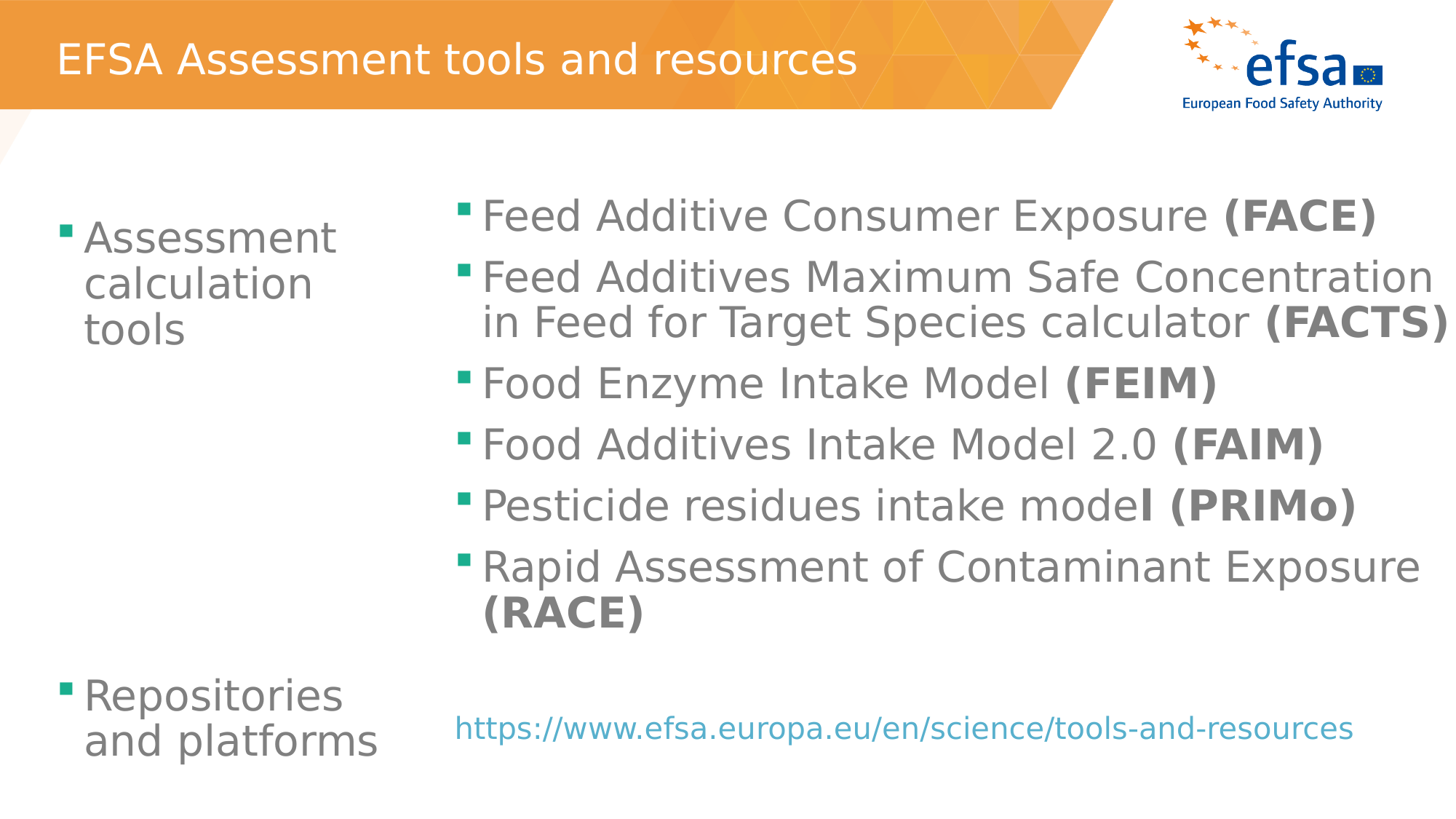

# EFSA Assessment tools and resources
Feed Additive Consumer Exposure (FACE)
Feed Additives Maximum Safe Concentration in Feed for Target Species calculator (FACTS)
Food Enzyme Intake Model (FEIM)
Food Additives Intake Model 2.0 (FAIM)
Pesticide residues intake model (PRIMo)
Rapid Assessment of Contaminant Exposure (RACE)

https://www.efsa.europa.eu/en/science/tools-and-resources
Assessment calculation tools

Repositories and platforms